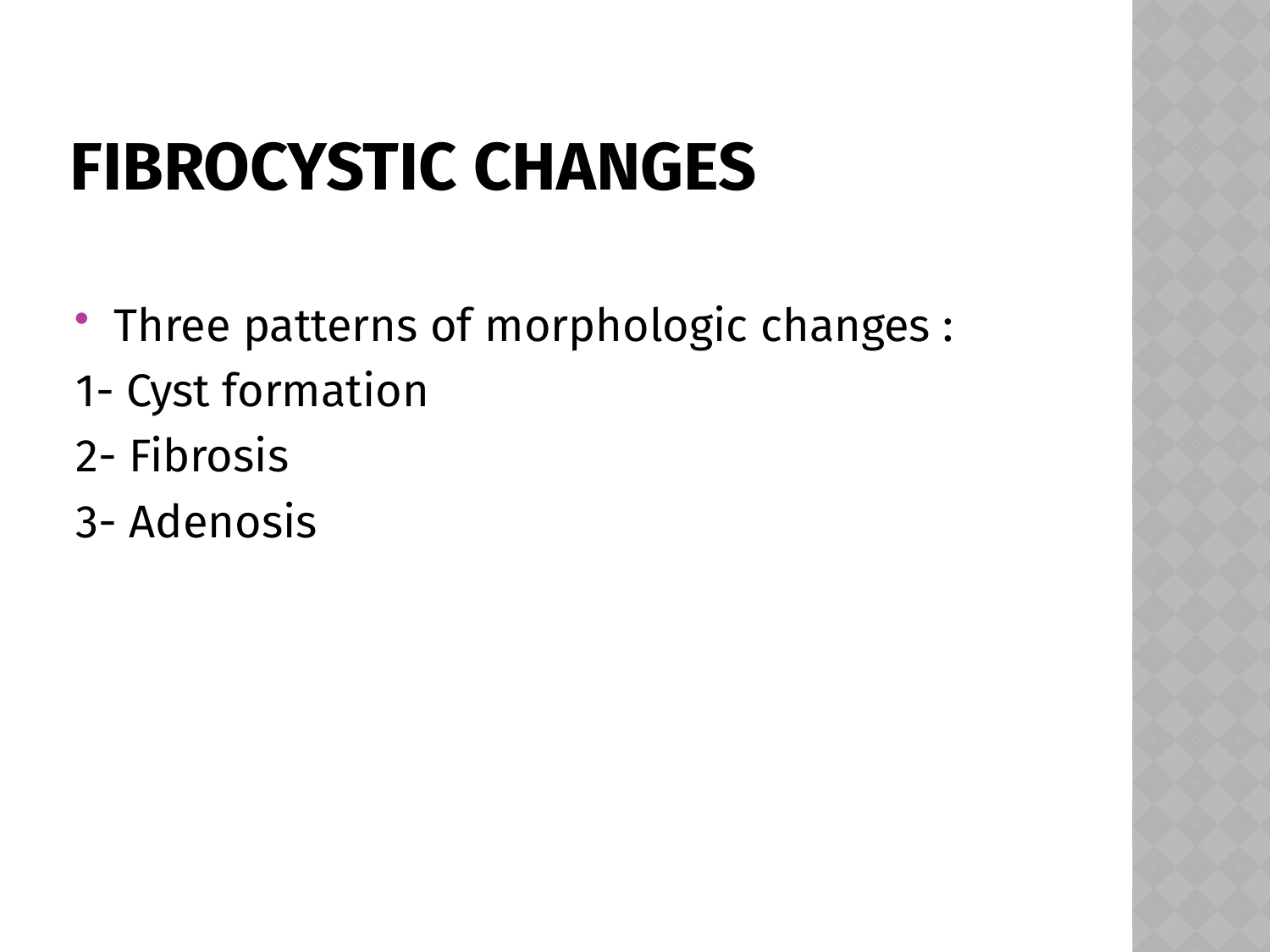

# Fibrocystic changes

Three patterns of morphologic changes :
1- Cyst formation
2- Fibrosis
3- Adenosis